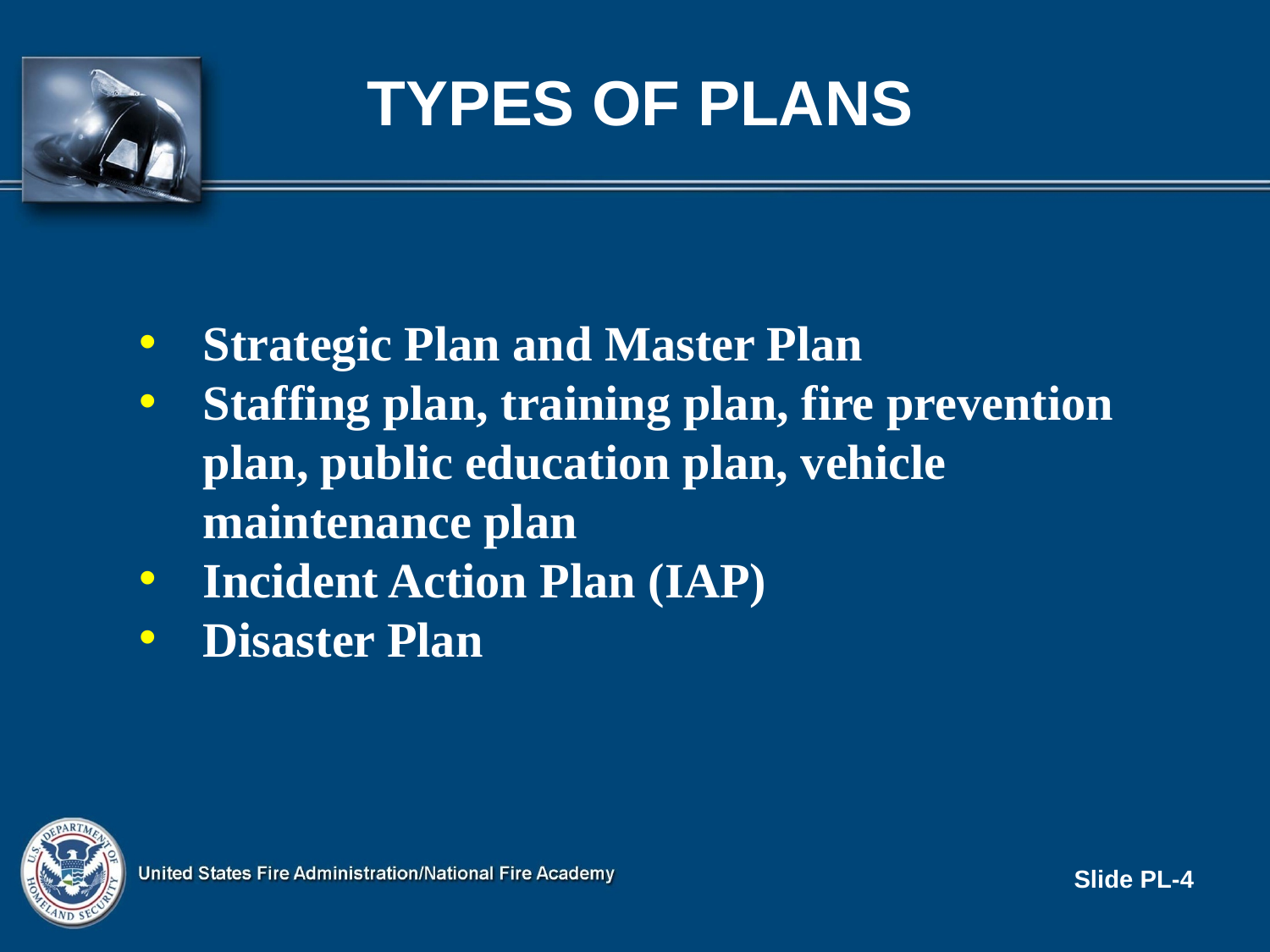

# TYPES OF PLANS
Strategic Plan and Master Plan
Staffing plan, training plan, fire prevention plan, public education plan, vehicle maintenance plan
Incident Action Plan (IAP)
Disaster Plan
Slide PL-4